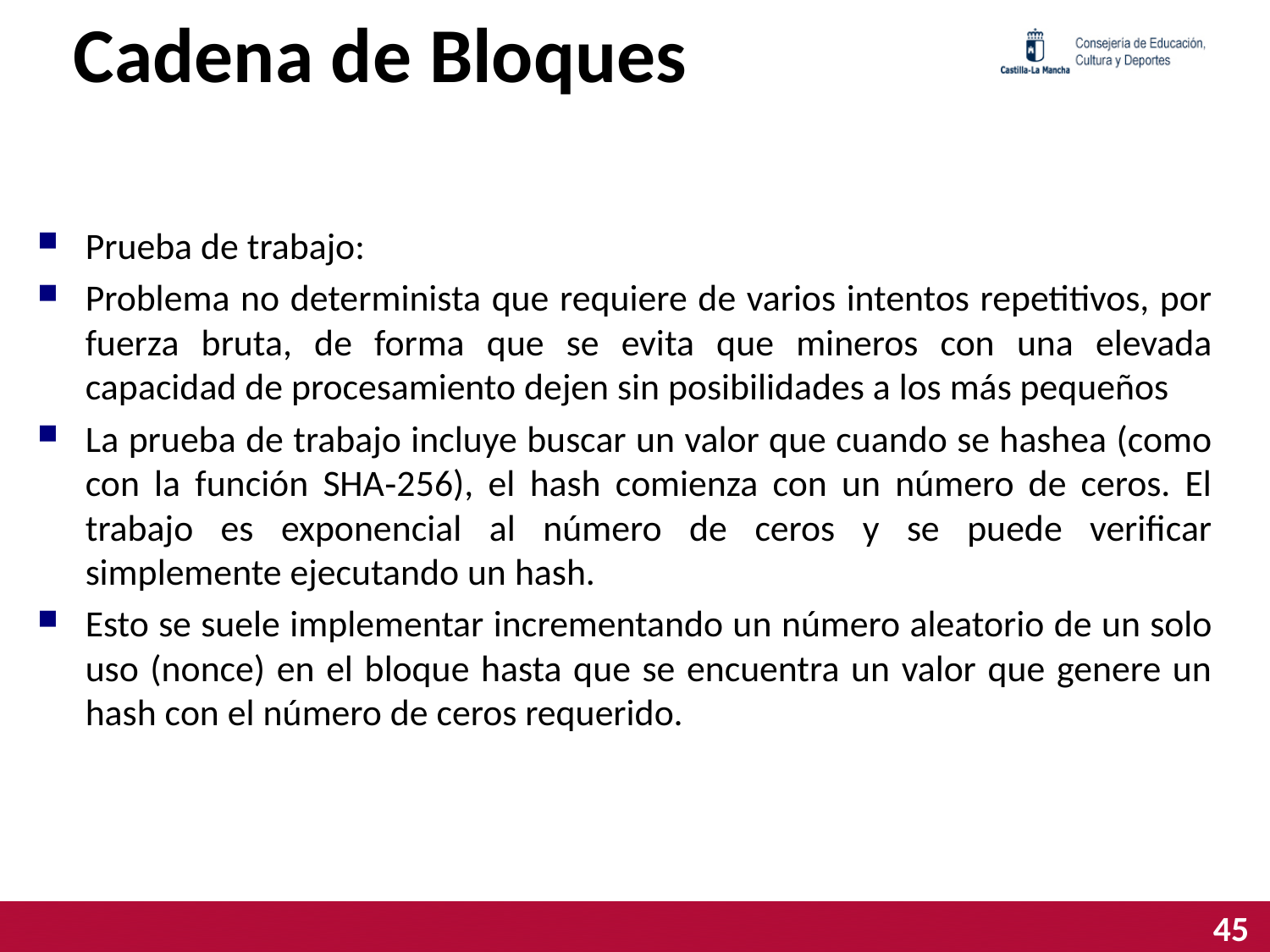

# Cadena de Bloques

Prueba de trabajo:
Problema no determinista que requiere de varios intentos repetitivos, por fuerza bruta, de forma que se evita que mineros con una elevada capacidad de procesamiento dejen sin posibilidades a los más pequeños
La prueba de trabajo incluye buscar un valor que cuando se hashea (como con la función SHA‐256), el hash comienza con un número de ceros. El trabajo es exponencial al número de ceros y se puede verificar simplemente ejecutando un hash.
Esto se suele implementar incrementando un número aleatorio de un solo uso (nonce) en el bloque hasta que se encuentra un valor que genere un hash con el número de ceros requerido.